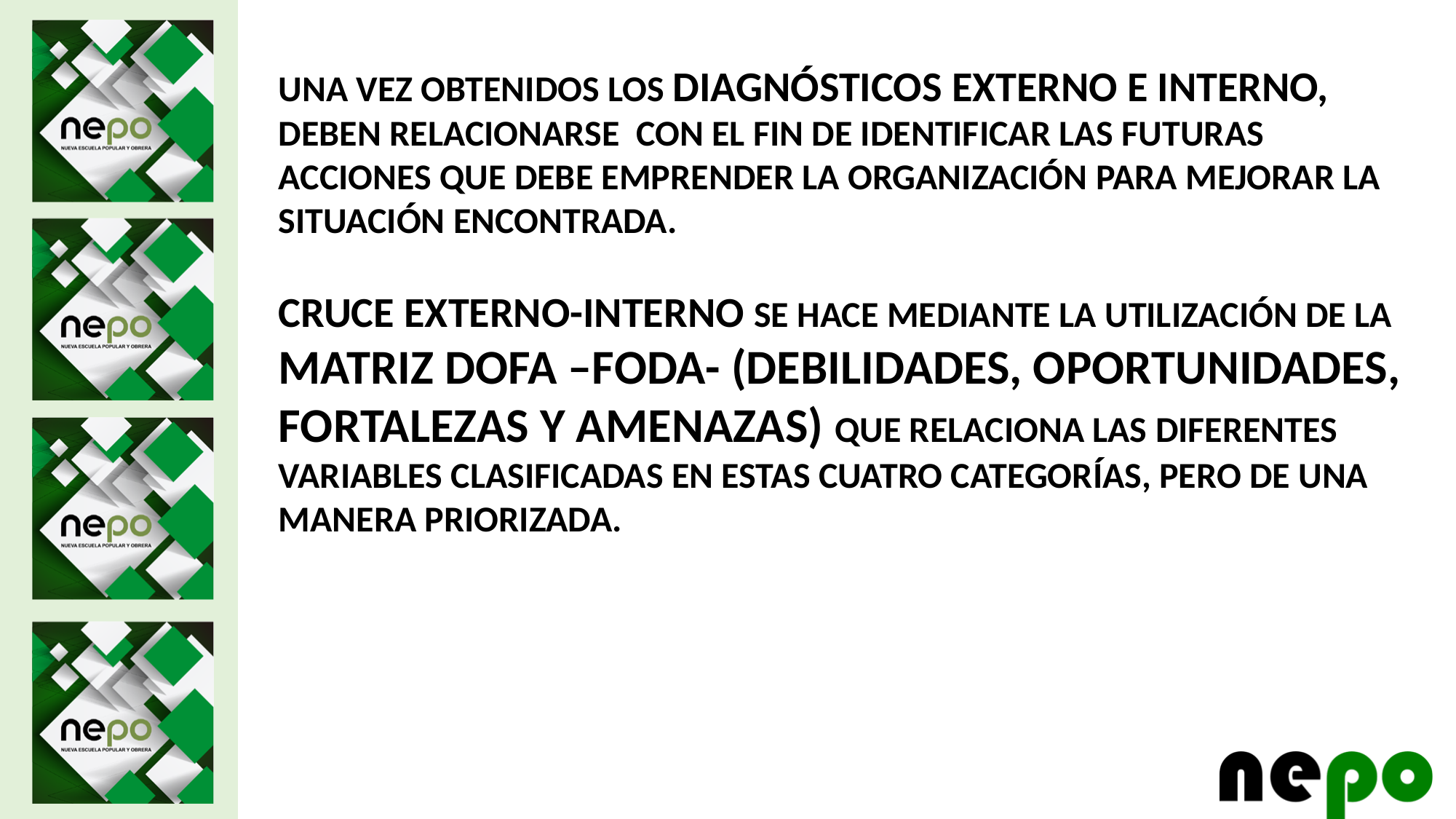

UNA VEZ OBTENIDOS LOS DIAGNÓSTICOS EXTERNO E INTERNO, DEBEN RELACIONARSE  CON EL FIN DE IDENTIFICAR LAS FUTURAS ACCIONES QUE DEBE EMPRENDER LA ORGANIZACIÓN PARA MEJORAR LA SITUACIÓN ENCONTRADA.

CRUCE EXTERNO-INTERNO SE HACE MEDIANTE LA UTILIZACIÓN DE LA MATRIZ DOFA –FODA- (DEBILIDADES, OPORTUNIDADES, FORTALEZAS Y AMENAZAS) QUE RELACIONA LAS DIFERENTES VARIABLES CLASIFICADAS EN ESTAS CUATRO CATEGORÍAS, PERO DE UNA MANERA PRIORIZADA.